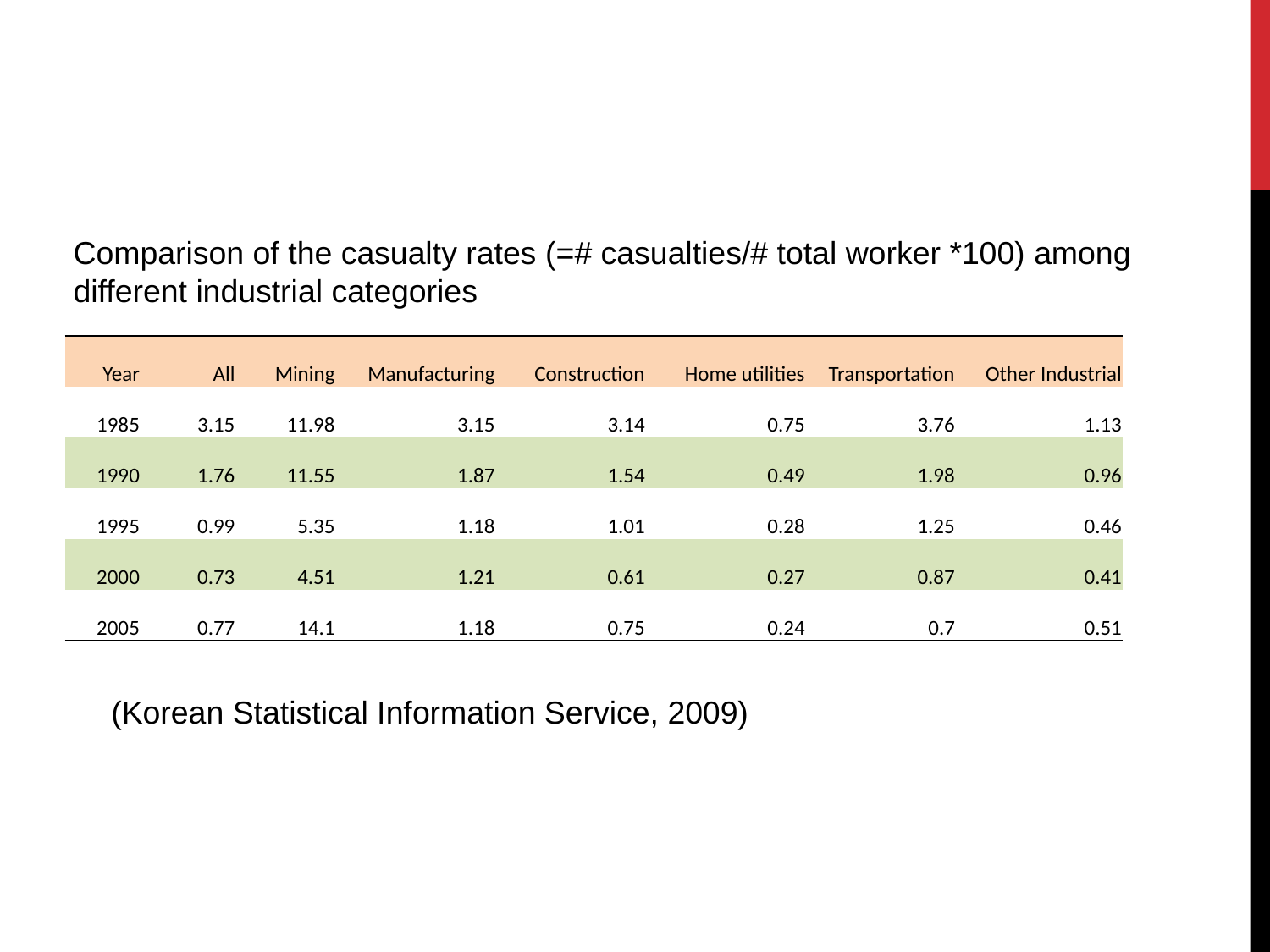

Comparison of the casualty rates (=# casualties/# total worker *100) among
different industrial categories
| Year | All | Mining | Manufacturing | Construction | Home utilities | Transportation | Other Industrial |
| --- | --- | --- | --- | --- | --- | --- | --- |
| 1985 | 3.15 | 11.98 | 3.15 | 3.14 | 0.75 | 3.76 | 1.13 |
| 1990 | 1.76 | 11.55 | 1.87 | 1.54 | 0.49 | 1.98 | 0.96 |
| 1995 | 0.99 | 5.35 | 1.18 | 1.01 | 0.28 | 1.25 | 0.46 |
| 2000 | 0.73 | 4.51 | 1.21 | 0.61 | 0.27 | 0.87 | 0.41 |
| 2005 | 0.77 | 14.1 | 1.18 | 0.75 | 0.24 | 0.7 | 0.51 |
(Korean Statistical Information Service, 2009)